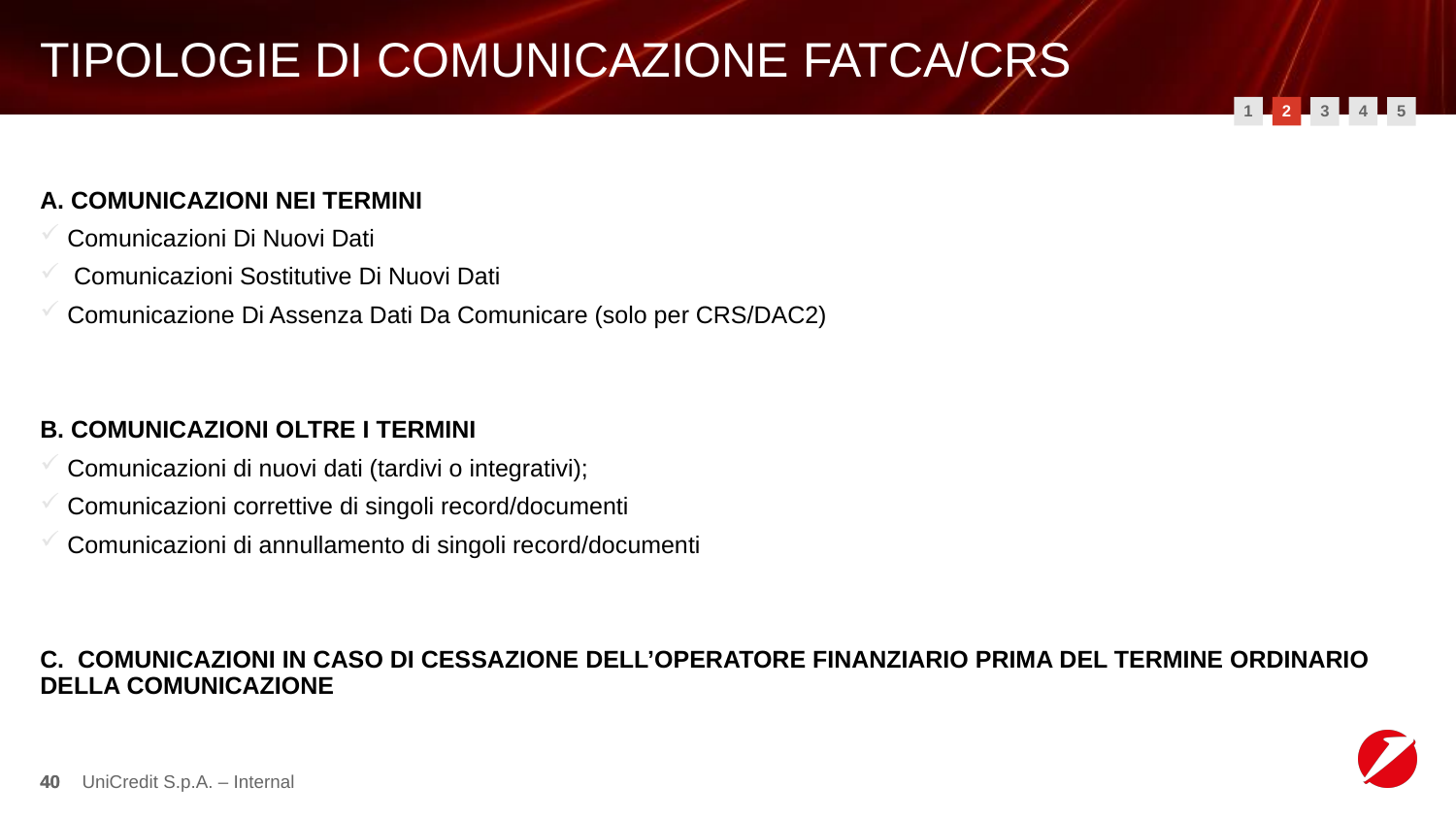

# TIPOLOGIE DI COMUNICAZIONE FATCA/CRS
1
2
4
3
5

A. COMUNICAZIONI NEI TERMINI
Comunicazioni Di Nuovi Dati
 Comunicazioni Sostitutive Di Nuovi Dati
Comunicazione Di Assenza Dati Da Comunicare (solo per CRS/DAC2)

B. COMUNICAZIONI OLTRE I TERMINI
Comunicazioni di nuovi dati (tardivi o integrativi);
Comunicazioni correttive di singoli record/documenti
Comunicazioni di annullamento di singoli record/documenti

C.  COMUNICAZIONI IN CASO DI CESSAZIONE DELL’OPERATORE FINANZIARIO PRIMA DEL TERMINE ORDINARIO DELLA COMUNICAZIONE

UniCredit S.p.A. – Internal